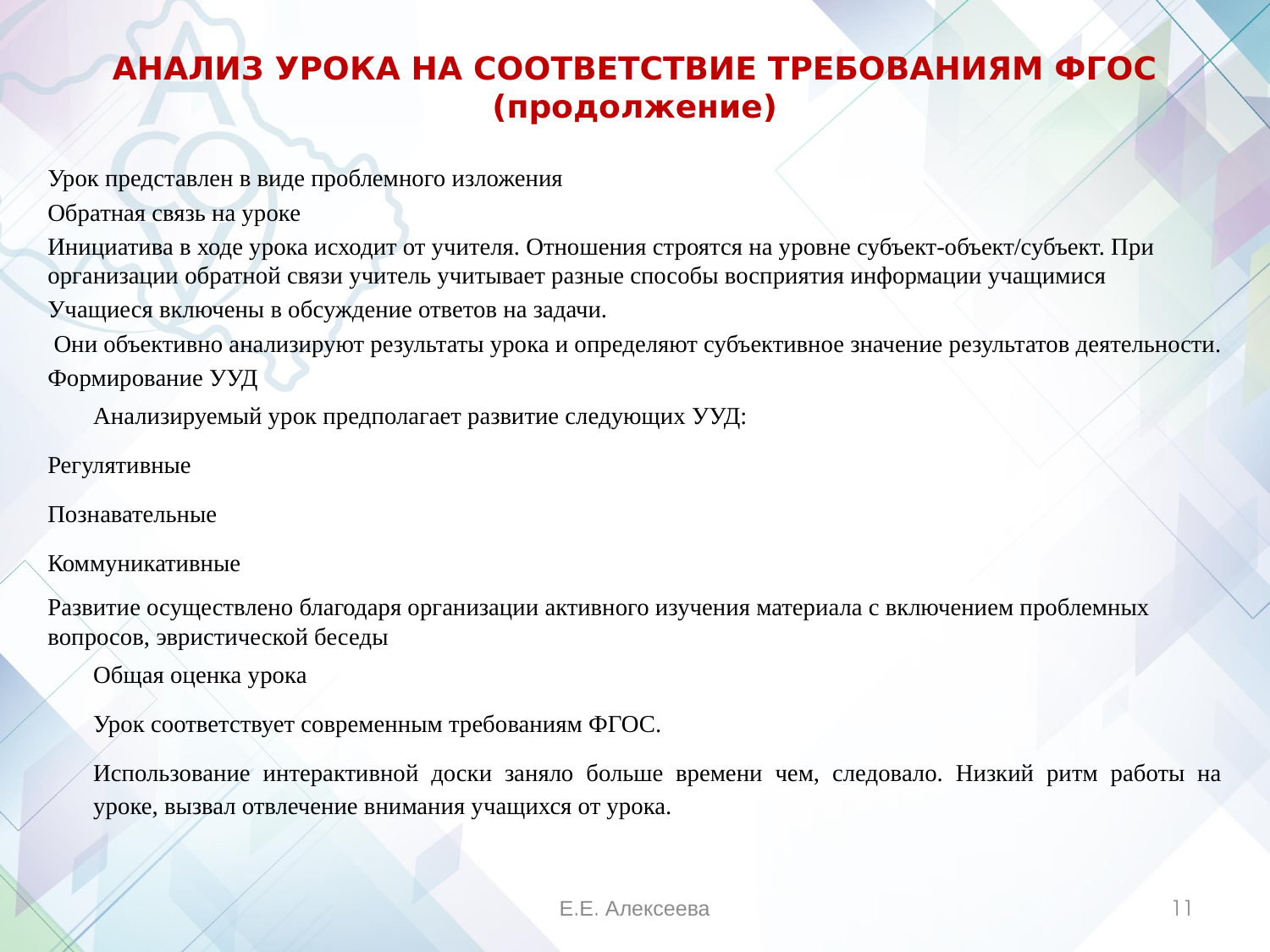

# АНАЛИЗ УРОКА НА СООТВЕТСТВИЕ ТРЕБОВАНИЯМ ФГОС (продолжение)
Урок представлен в виде проблемного изложения
Обратная связь на уроке
Инициатива в ходе урока исходит от учителя. Отношения строятся на уровне субъект-объект/субъект. При организации обратной связи учитель учитывает разные способы восприятия информации учащимися
Учащиеся включены в обсуждение ответов на задачи.
 Они объективно анализируют результаты урока и определяют субъективное значение результатов деятельности.
Формирование УУД
Анализируемый урок предполагает развитие следующих УУД:
Регулятивные
Познавательные
Коммуникативные
Развитие осуществлено благодаря организации активного изучения материала с включением проблемных вопросов, эвристической беседы
Общая оценка урока
Урок соответствует современным требованиям ФГОС.
Использование интерактивной доски заняло больше времени чем, следовало. Низкий ритм работы на уроке, вызвал отвлечение внимания учащихся от урока.

Е.Е. Алексеева
11